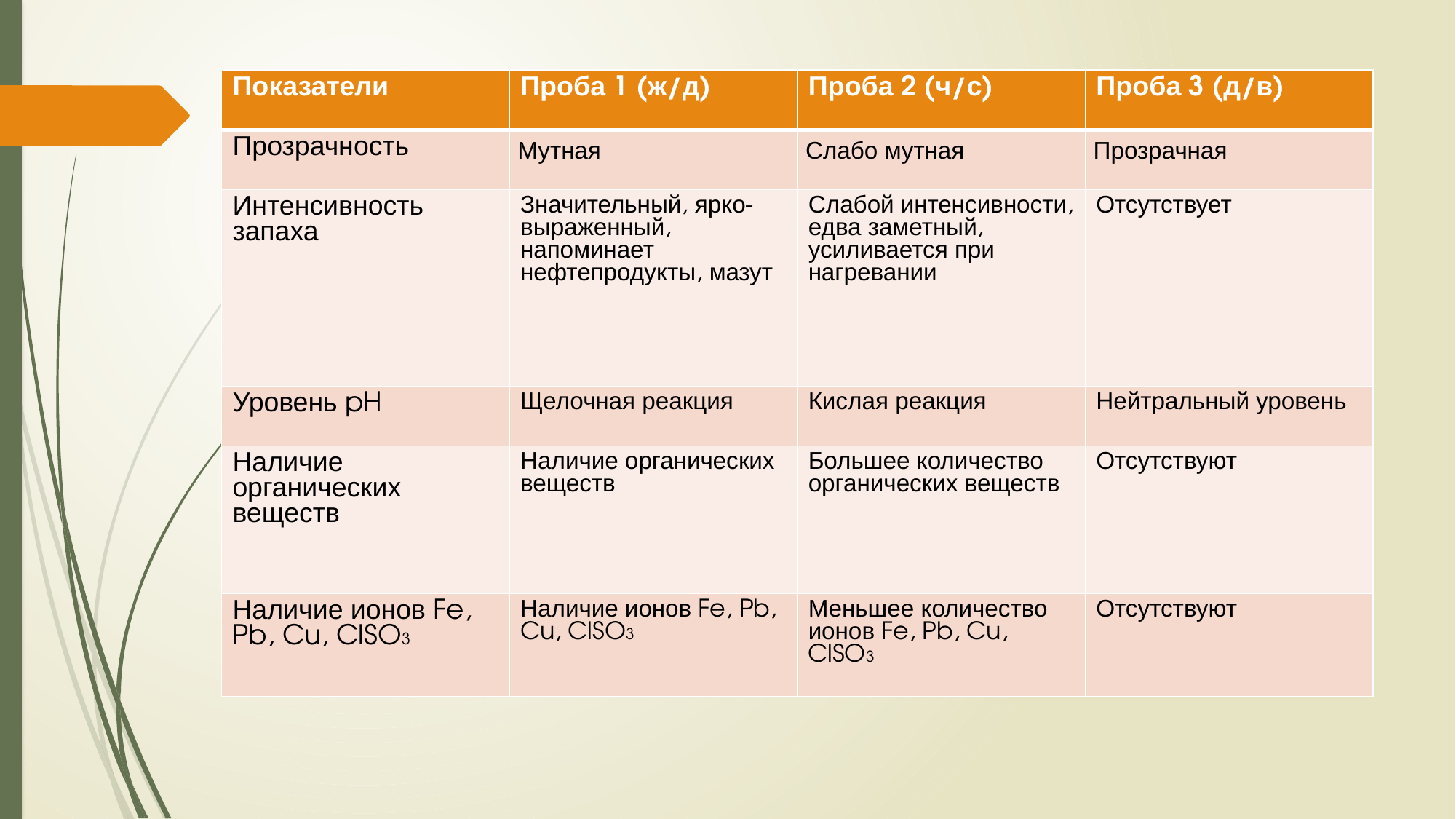

| Показатели | Проба 1 (ж/д) | Проба 2 (ч/с) | Проба 3 (д/в) |
| --- | --- | --- | --- |
| Прозрачность | Мутная | Слабо мутная | Прозрачная |
| Интенсивность запаха | Значительный, ярко-выраженный, напоминает нефтепродукты, мазут | Слабой интенсивности, едва заметный, усиливается при нагревании | Отсутствует |
| Уровень pH | Щелочная реакция | Кислая реакция | Нейтральный уровень |
| Наличие органических веществ | Наличие органических веществ | Большее количество органических веществ | Отсутствуют |
| Наличие ионов Fe, Pb, Cu, ClSO3 | Наличие ионов Fe, Pb, Cu, ClSO3 | Меньшее количество ионов Fe, Pb, Cu, ClSO3 | Отсутствуют |